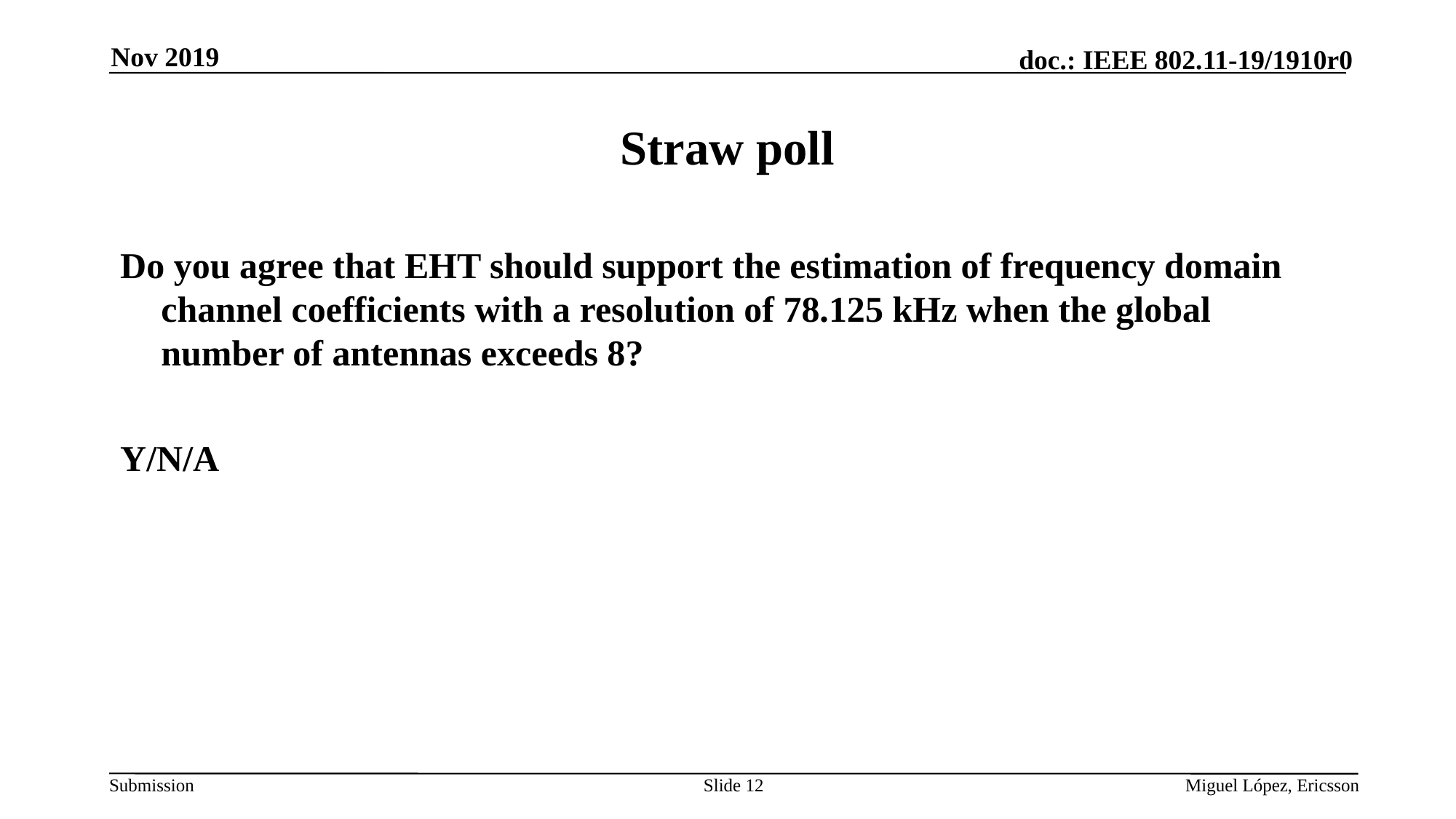

Nov 2019
# Straw poll
Do you agree that EHT should support the estimation of frequency domain channel coefficients with a resolution of 78.125 kHz when the global number of antennas exceeds 8?

Y/N/A
Slide 12
Miguel López, Ericsson